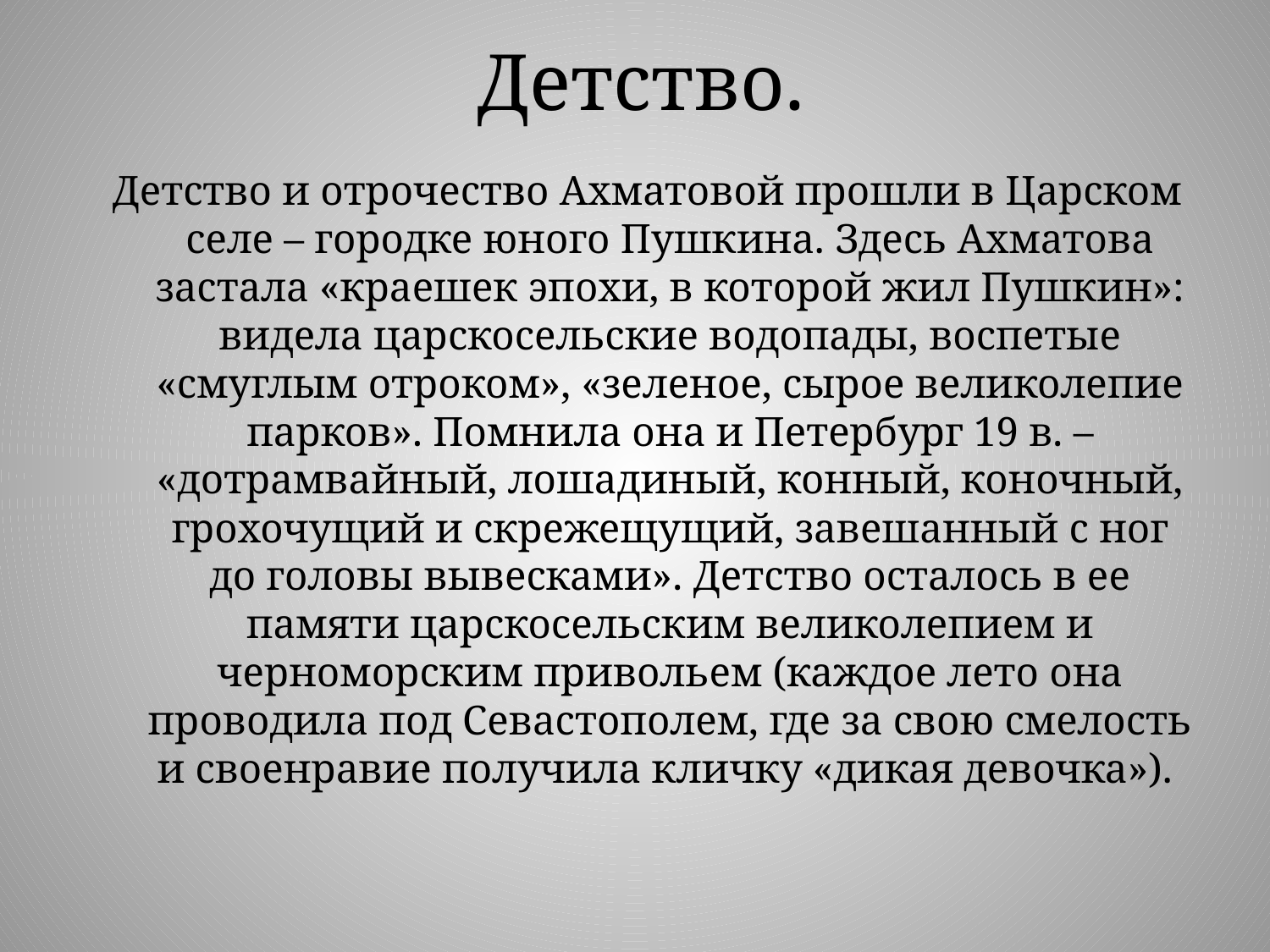

# Детство.
Детство и отрочество Ахматовой прошли в Царском селе – городке юного Пушкина. Здесь Ахматова застала «краешек эпохи, в которой жил Пушкин»: видела царскосельские водопады, воспетые «смуглым отроком», «зеленое, сырое великолепие парков». Помнила она и Петербург 19 в. – «дотрамвайный, лошадиный, конный, коночный, грохочущий и скрежещущий, завешанный с ног до головы вывесками». Детство осталось в ее памяти царскосельским великолепием и черноморским привольем (каждое лето она проводила под Севастополем, где за свою смелость и своенравие получила кличку «дикая девочка»).